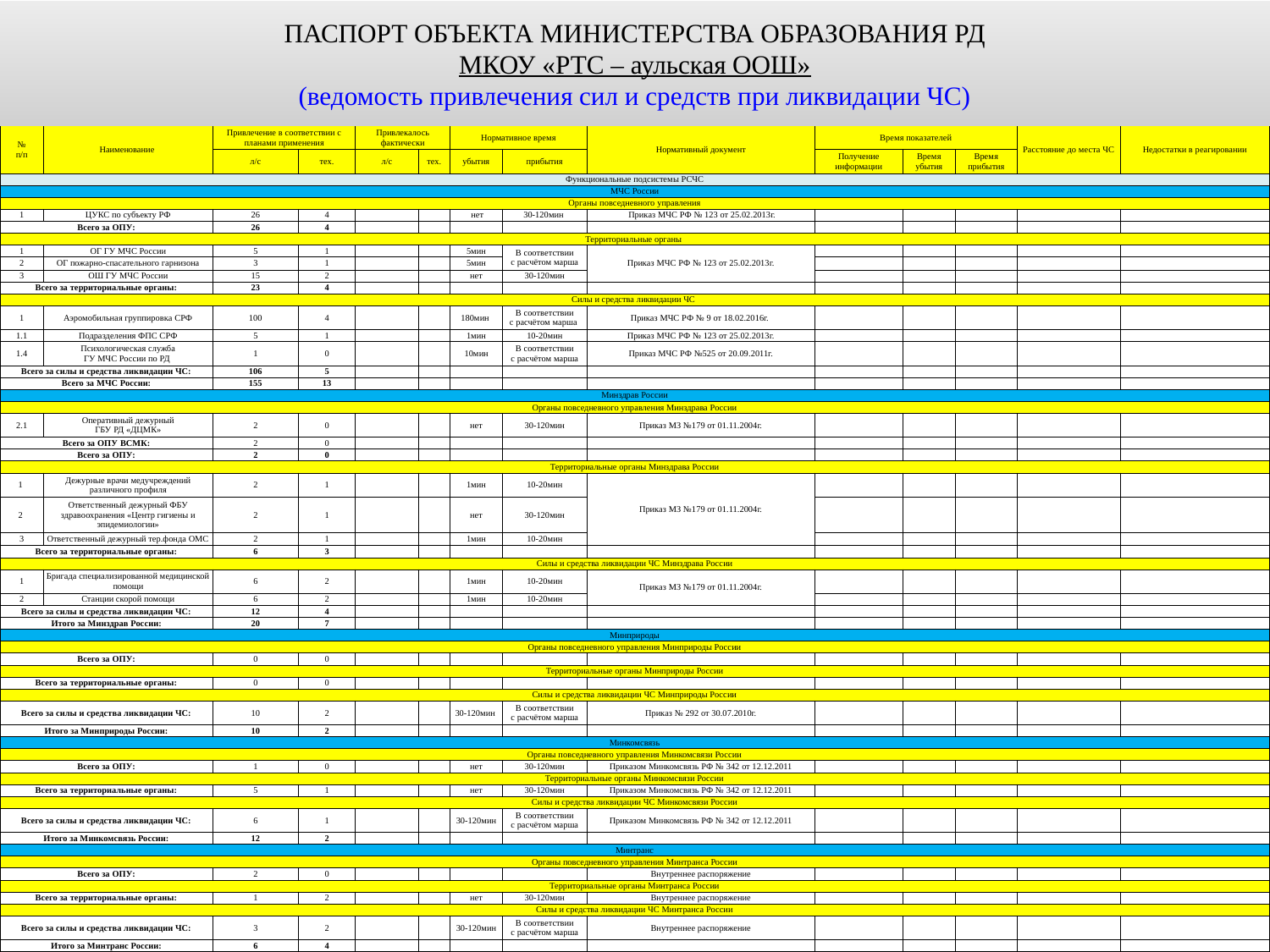

ПАСПОРТ ОБЪЕКТА МИНИСТЕРСТВА ОБРАЗОВАНИЯ РД
МКОУ «РТС – аульская ООШ»
(ведомость привлечения сил и средств при ликвидации ЧС)
| № п/п | Наименование | Привлечение в соответствии с планами применения |  | Привлекалось фактически |  | Нормативное время |  | Нормативный документ | Время показателей |  |  | Расстояние до места ЧС | Недостатки в реагировании |
| --- | --- | --- | --- | --- | --- | --- | --- | --- | --- | --- | --- | --- | --- |
|  |  | л/с | тех. | л/с | тех. | убытия | прибытия |  | Получение информации | Время убытия | Время прибытия |  |  |
| Функциональные подсистемы РСЧС |  |  |  |  |  |  |  |  |  |  |  |  |  |
| МЧС России |  |  |  |  |  |  |  |  |  |  |  |  |  |
| Органы повседневного управления |  |  |  |  |  |  |  |  |  |  |  |  |  |
| 1 | ЦУКС по субъекту РФ | 26 | 4 |  |  | нет | 30-120мин | Приказ МЧС РФ № 123 от 25.02.2013г. |  |  |  |  |  |
| Всего за ОПУ: |  | 26 | 4 |  |  |  |  |  |  |  |  |  |  |
| Территориальные органы |  |  |  |  |  |  |  |  |  |  |  |  |  |
| 1 | ОГ ГУ МЧС России | 5 | 1 |  |  | 5мин | В соответствии с расчётом марша | Приказ МЧС РФ № 123 от 25.02.2013г. |  |  |  |  |  |
| 2 | ОГ пожарно-спасательного гарнизона | 3 | 1 |  |  | 5мин |  |  |  |  |  |  |  |
| 3 | ОШ ГУ МЧС России | 15 | 2 |  |  | нет | 30-120мин |  |  |  |  |  |  |
| Всего за территориальные органы: |  | 23 | 4 |  |  |  |  |  |  |  |  |  |  |
| Силы и средства ликвидации ЧС |  |  |  |  |  |  |  |  |  |  |  |  |  |
| 1 | Аэромобильная группировка СРФ | 100 | 4 |  |  | 180мин | В соответствии с расчётом марша | Приказ МЧС РФ № 9 от 18.02.2016г. |  |  |  |  |  |
| 1.1 | Подразделения ФПС СРФ | 5 | 1 |  |  | 1мин | 10-20мин | Приказ МЧС РФ № 123 от 25.02.2013г. |  |  |  |  |  |
| 1.4 | Психологическая служба ГУ МЧС России по РД | 1 | 0 |  |  | 10мин | В соответствии с расчётом марша | Приказ МЧС РФ №525 от 20.09.2011г. |  |  |  |  |  |
| Всего за силы и средства ликвидации ЧС: |  | 106 | 5 |  |  |  |  |  |  |  |  |  |  |
| Всего за МЧС России: |  | 155 | 13 |  |  |  |  |  |  |  |  |  |  |
| Минздрав России |  |  |  |  |  |  |  |  |  |  |  |  |  |
| Органы повседневного управления Минздрава России |  |  |  |  |  |  |  |  |  |  |  |  |  |
| 2.1 | Оперативный дежурный ГБУ РД «ДЦМК» | 2 | 0 |  |  | нет | 30-120мин | Приказ МЗ №179 от 01.11.2004г. |  |  |  |  |  |
| Всего за ОПУ ВСМК: |  | 2 | 0 |  |  |  |  |  |  |  |  |  |  |
| Всего за ОПУ: |  | 2 | 0 |  |  |  |  |  |  |  |  |  |  |
| Территориальные органы Минздрава России |  |  |  |  |  |  |  |  |  |  |  |  |  |
| 1 | Дежурные врачи медучреждений различного профиля | 2 | 1 |  |  | 1мин | 10-20мин | Приказ МЗ №179 от 01.11.2004г. |  |  |  |  |  |
| 2 | Ответственный дежурный ФБУ здравоохранения «Центр гигиены и эпидемиологии» | 2 | 1 |  |  | нет | 30-120мин |  |  |  |  |  |  |
| 3 | Ответственный дежурный тер.фонда ОМС | 2 | 1 |  |  | 1мин | 10-20мин |  |  |  |  |  |  |
| Всего за территориальные органы: |  | 6 | 3 |  |  |  |  |  |  |  |  |  |  |
| Силы и средства ликвидации ЧС Минздрава России |  |  |  |  |  |  |  |  |  |  |  |  |  |
| 1 | Бригада специализированной медицинской помощи | 6 | 2 |  |  | 1мин | 10-20мин | Приказ МЗ №179 от 01.11.2004г. |  |  |  |  |  |
| 2 | Станции скорой помощи | 6 | 2 |  |  | 1мин | 10-20мин |  |  |  |  |  |  |
| Всего за силы и средства ликвидации ЧС: |  | 12 | 4 |  |  |  |  |  |  |  |  |  |  |
| Итого за Минздрав России: |  | 20 | 7 |  |  |  |  |  |  |  |  |  |  |
| Минприроды |  |  |  |  |  |  |  |  |  |  |  |  |  |
| Органы повседневного управления Минприроды России |  |  |  |  |  |  |  |  |  |  |  |  |  |
| Всего за ОПУ: |  | 0 | 0 |  |  |  |  |  |  |  |  |  |  |
| Территориальные органы Минприроды России |  |  |  |  |  |  |  |  |  |  |  |  |  |
| Всего за территориальные органы: |  | 0 | 0 |  |  |  |  |  |  |  |  |  |  |
| Силы и средства ликвидации ЧС Минприроды России |  |  |  |  |  |  |  |  |  |  |  |  |  |
| Всего за силы и средства ликвидации ЧС: |  | 10 | 2 |  |  | 30-120мин | В соответствии с расчётом марша | Приказ № 292 от 30.07.2010г. |  |  |  |  |  |
| Итого за Минприроды России: |  | 10 | 2 |  |  |  |  |  |  |  |  |  |  |
| Минкомсвязь |  |  |  |  |  |  |  |  |  |  |  |  |  |
| Органы повседневного управления Минкомсвязи России |  |  |  |  |  |  |  |  |  |  |  |  |  |
| Всего за ОПУ: |  | 1 | 0 |  |  | нет | 30-120мин | Приказом Минкомсвязь РФ № 342 от 12.12.2011 |  |  |  |  |  |
| Территориальные органы Минкомсвязи России |  |  |  |  |  |  |  |  |  |  |  |  |  |
| Всего за территориальные органы: |  | 5 | 1 |  |  | нет | 30-120мин | Приказом Минкомсвязь РФ № 342 от 12.12.2011 |  |  |  |  |  |
| Силы и средства ликвидации ЧС Минкомсвязи России |  |  |  |  |  |  |  |  |  |  |  |  |  |
| Всего за силы и средства ликвидации ЧС: |  | 6 | 1 |  |  | 30-120мин | В соответствии с расчётом марша | Приказом Минкомсвязь РФ № 342 от 12.12.2011 |  |  |  |  |  |
| Итого за Минкомсвязь России: |  | 12 | 2 |  |  |  |  |  |  |  |  |  |  |
| Минтранс |  |  |  |  |  |  |  |  |  |  |  |  |  |
| Органы повседневного управления Минтранса России |  |  |  |  |  |  |  |  |  |  |  |  |  |
| Всего за ОПУ: |  | 2 | 0 |  |  |  |  | Внутреннее распоряжение |  |  |  |  |  |
| Территориальные органы Минтранса России |  |  |  |  |  |  |  |  |  |  |  |  |  |
| Всего за территориальные органы: |  | 1 | 2 |  |  | нет | 30-120мин | Внутреннее распоряжение |  |  |  |  |  |
| Силы и средства ликвидации ЧС Минтранса России |  |  |  |  |  |  |  |  |  |  |  |  |  |
| Всего за силы и средства ликвидации ЧС: |  | 3 | 2 |  |  | 30-120мин | В соответствии с расчётом марша | Внутреннее распоряжение |  |  |  |  |  |
| Итого за Минтранс России: |  | 6 | 4 |  |  |  |  |  |  |  |  |  |  |